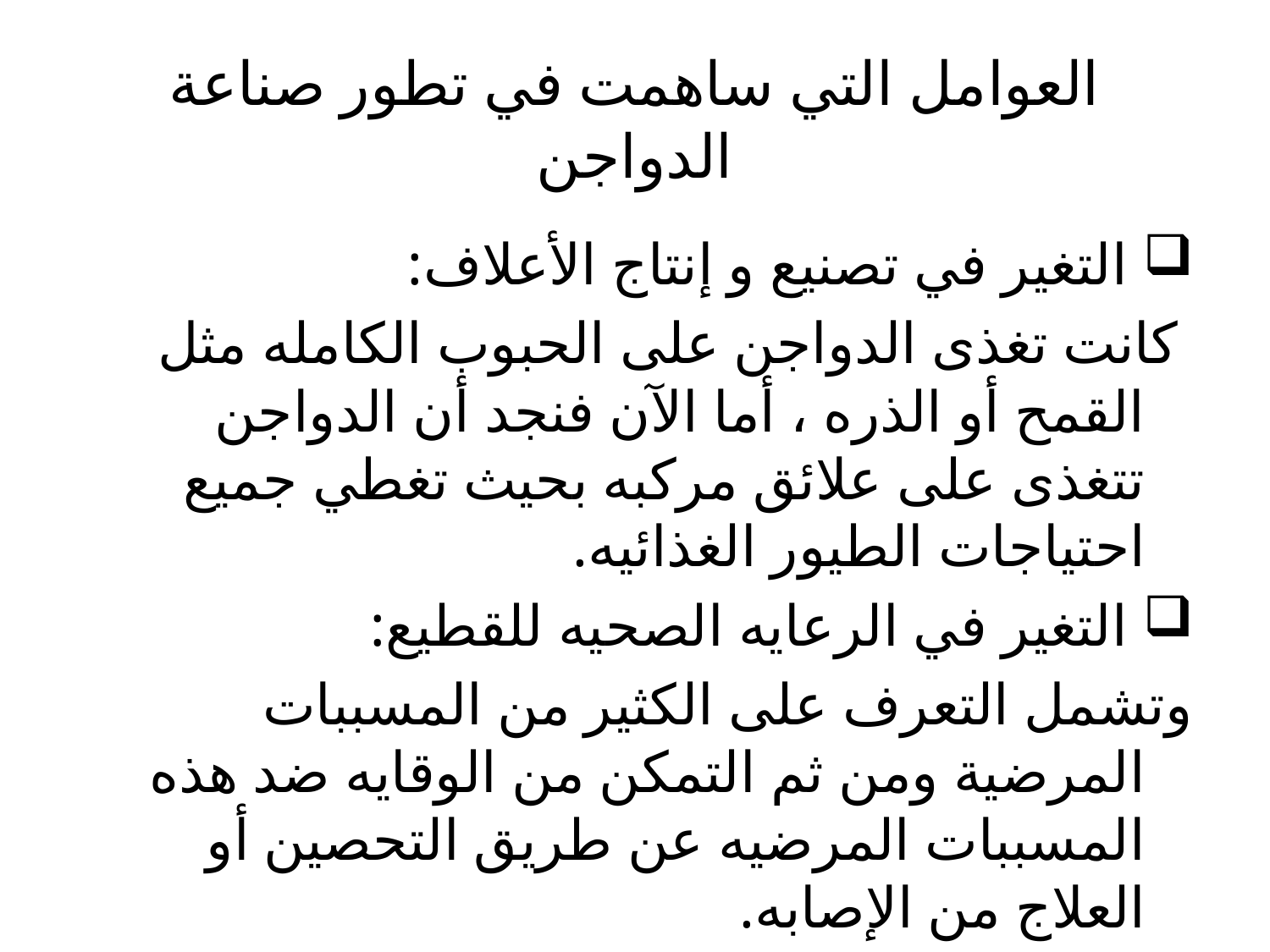

# العوامل التي ساهمت في تطور صناعة الدواجن
 التغير في تصنيع و إنتاج الأعلاف:
 كانت تغذى الدواجن على الحبوب الكامله مثل القمح أو الذره ، أما الآن فنجد أن الدواجن تتغذى على علائق مركبه بحيث تغطي جميع احتياجات الطيور الغذائيه.
 التغير في الرعايه الصحيه للقطيع:
وتشمل التعرف على الكثير من المسببات المرضية ومن ثم التمكن من الوقايه ضد هذه المسببات المرضيه عن طريق التحصين أو العلاج من الإصابه.